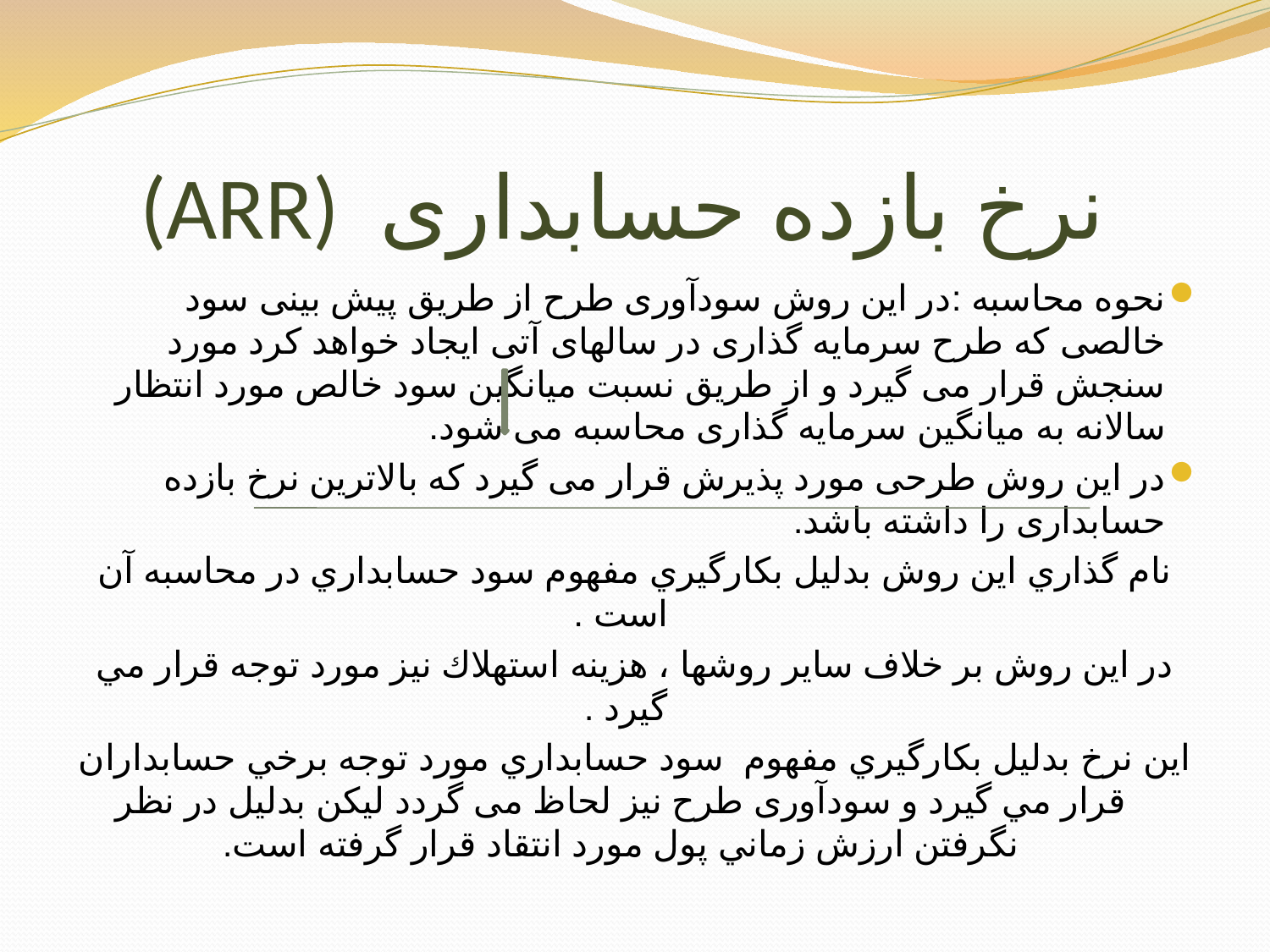

# (ARR)  نرخ بازده حسابداری
نحوه محاسبه :در این روش سودآوری طرح از طریق پیش بینی سود خالصی که طرح سرمایه گذاری در سالهای آتی ایجاد خواهد کرد مورد سنجش قرار می گیرد و از طریق نسبت میانگین سود خالص مورد انتظار سالانه به میانگین سرمایه گذاری محاسبه می شود.
در این روش طرحی مورد پذیرش قرار می گیرد که بالاترین نرخ بازده حسابداری را داشته باشد.
نام گذاري اين روش بدليل بكارگيري مفهوم سود حسابداري در محاسبه آن است .
در اين روش بر خلاف سایر روشها ، هزينه استهلاك نيز مورد توجه قرار مي گيرد .
اين نرخ بدليل بكارگيري مفهوم  سود حسابداري مورد توجه برخي حسابداران قرار مي گيرد و سودآوری طرح نیز لحاظ می گردد لیکن بدليل در نظر نگرفتن ارزش زماني پول مورد انتقاد قرار گرفته است.